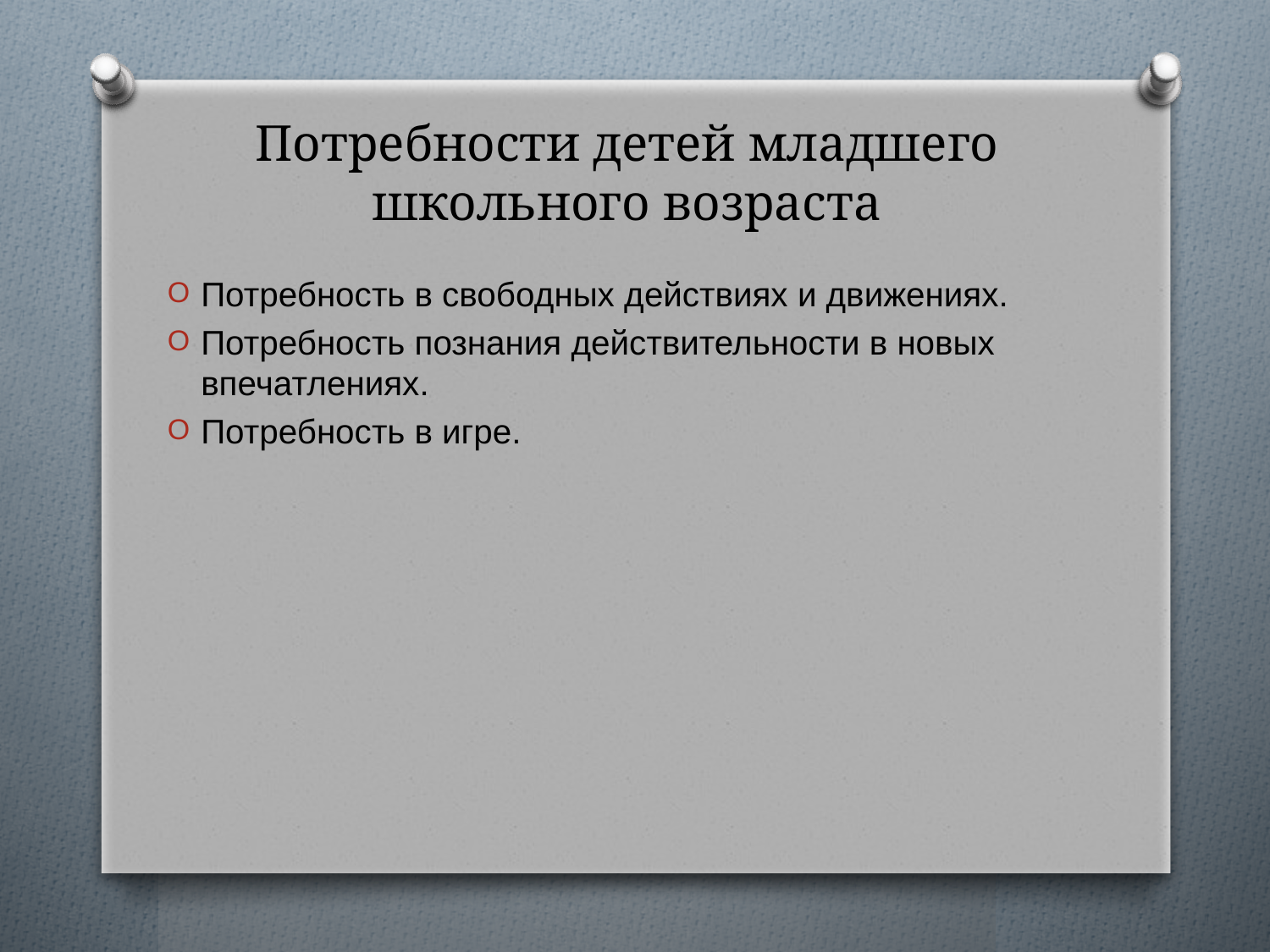

# Потребности детей младшего школьного возраста
Потребность в свободных действиях и движениях.
Потребность познания действительности в новых впечатлениях.
Потребность в игре.